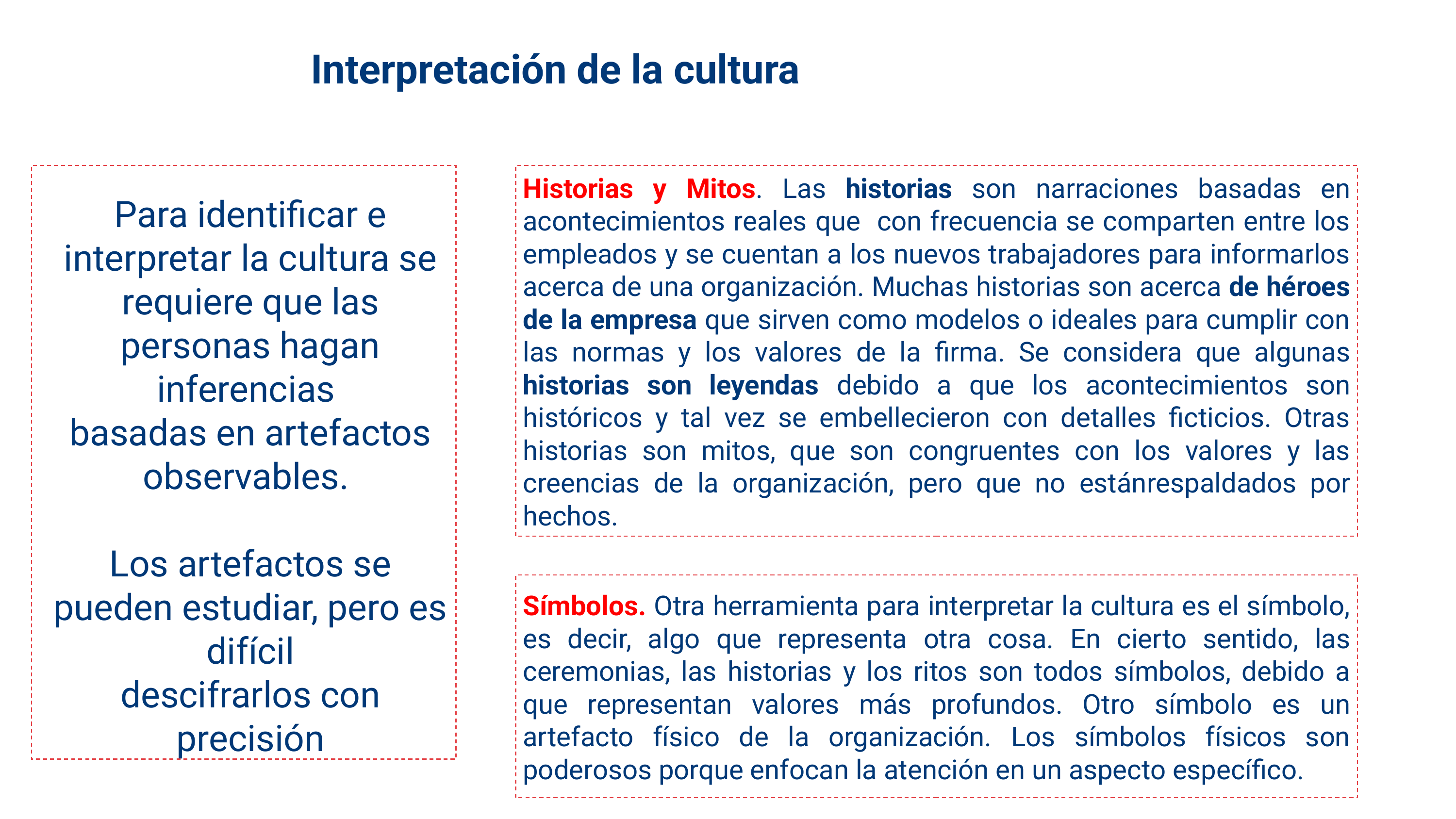

# Interpretación de la cultura

Historias y Mitos. Las historias son narraciones basadas en acontecimientos reales que  con frecuencia se comparten entre los empleados y se cuentan a los nuevos trabajadores para informarlos acerca de una organización. Muchas historias son acerca de héroes de la empresa que sirven como modelos o ideales para cumplir con las normas y los valores de la firma. Se considera que algunas historias son leyendas debido a que los acontecimientos son históricos y tal vez se embellecieron con detalles ficticios. Otras historias son mitos, que son congruentes con los valores y las creencias de la organización, pero que no estánrespaldados por hechos.
Para identificar e interpretar la cultura se requiere que las personas hagan inferencias
basadas en artefactos observables.

Los artefactos se pueden estudiar, pero es difícil
descifrarlos con precisión
Símbolos. Otra herramienta para interpretar la cultura es el símbolo, es decir, algo que representa otra cosa. En cierto sentido, las ceremonias, las historias y los ritos son todos símbolos, debido a que representan valores más profundos. Otro símbolo es un artefacto físico de la organización. Los símbolos físicos son poderosos porque enfocan la atención en un aspecto específico.